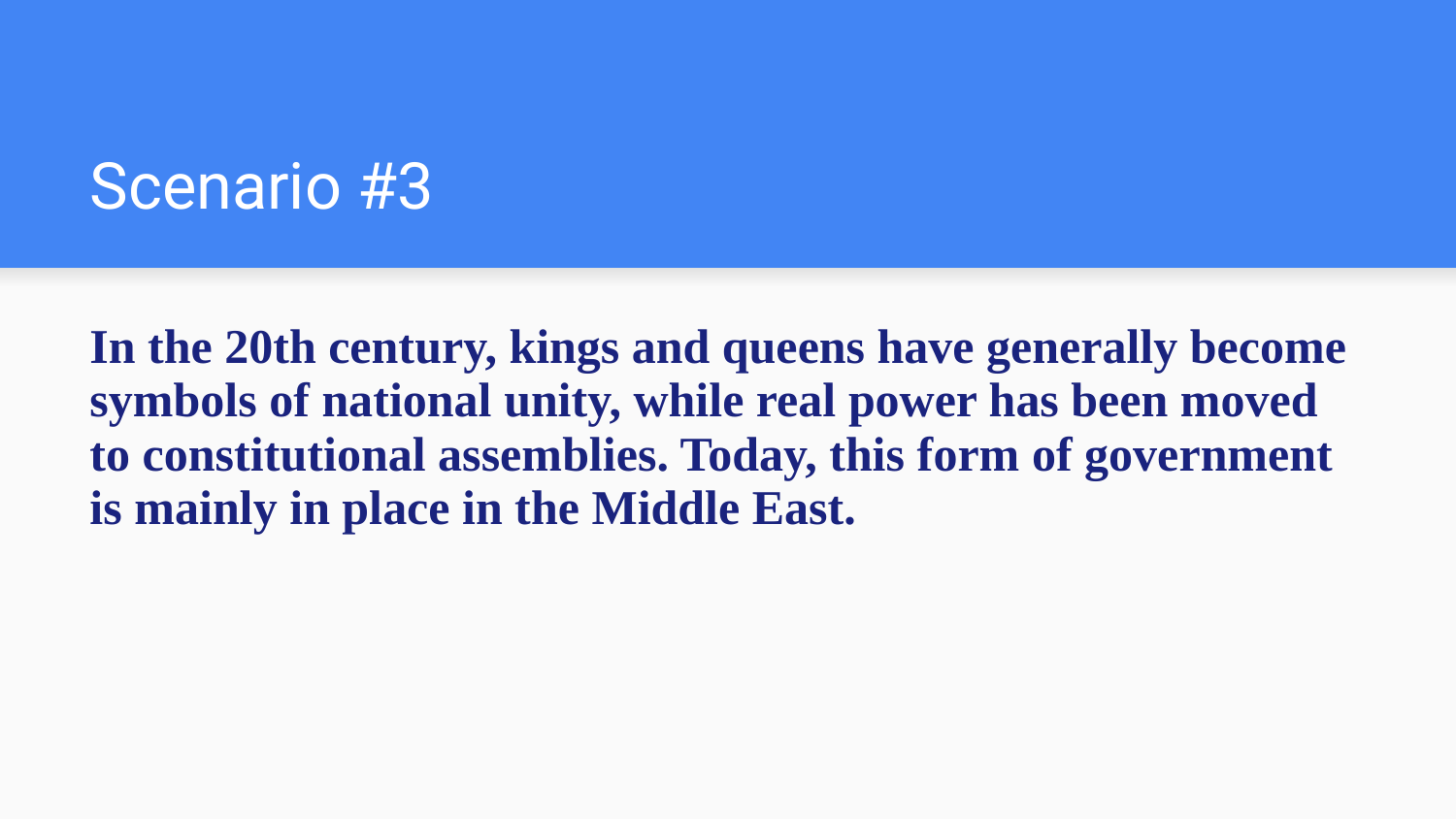

# Scenario #3
In the 20th century, kings and queens have generally become symbols of national unity, while real power has been moved to constitutional assemblies. Today, this form of government is mainly in place in the Middle East.